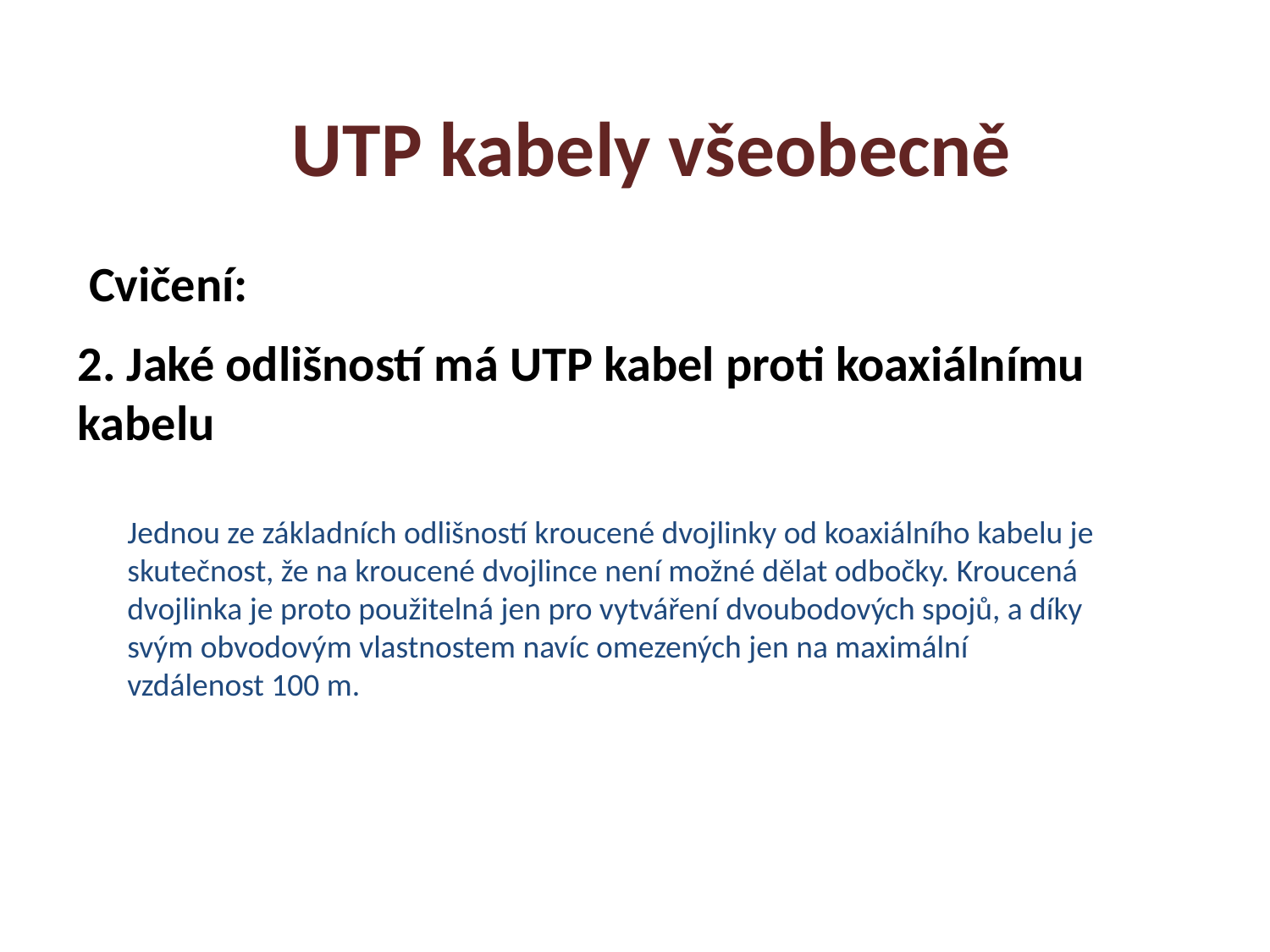

# UTP kabely všeobecně
 Cvičení:
2. Jaké odlišností má UTP kabel proti koaxiálnímu kabelu

Jednou ze základních odlišností kroucené dvojlinky od koaxiálního kabelu je skutečnost, že na kroucené dvojlince není možné dělat odbočky. Kroucená dvojlinka je proto použitelná jen pro vytváření dvoubodových spojů, a díky svým obvodovým vlastnostem navíc omezených jen na maximální vzdálenost 100 m.